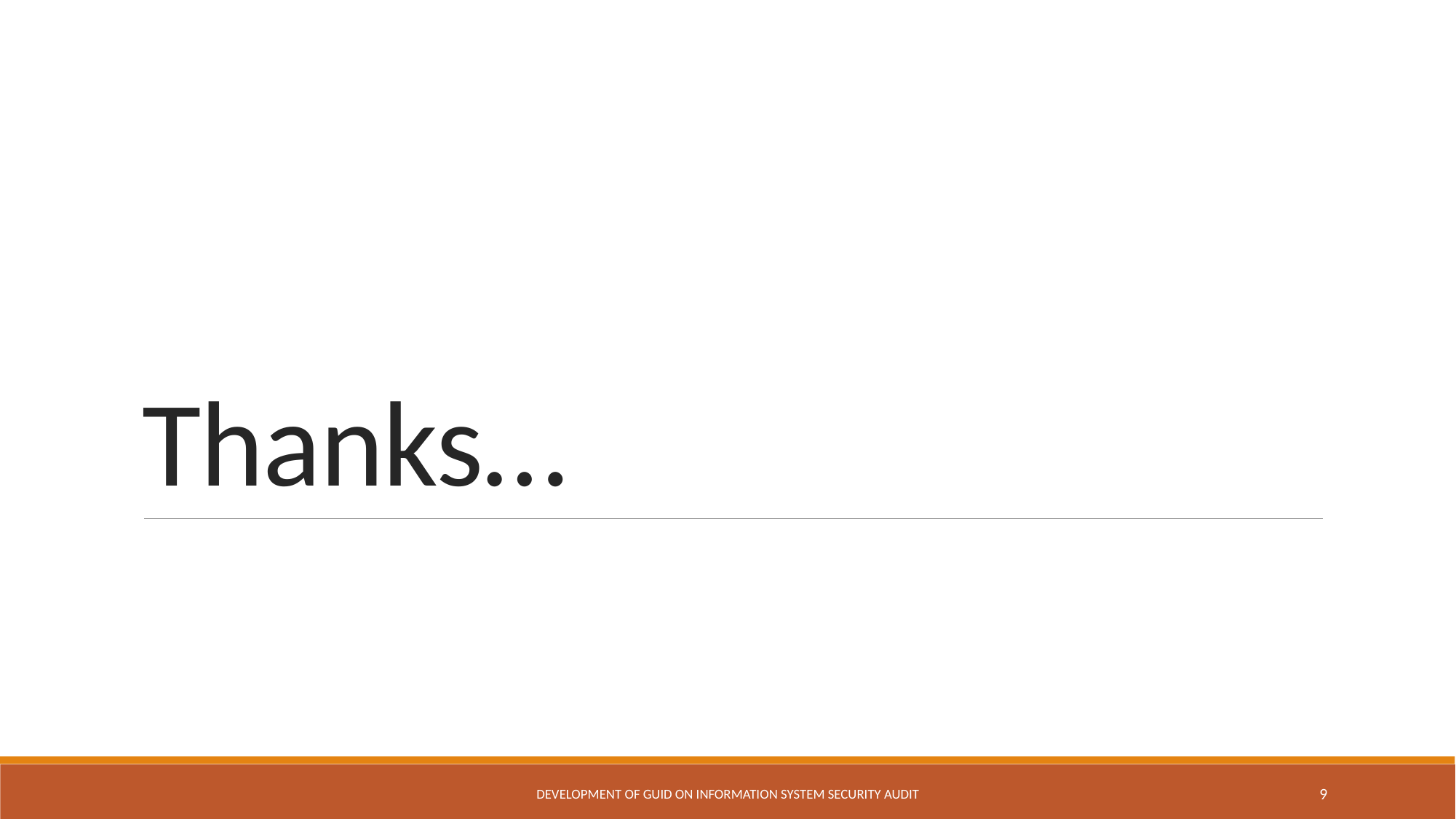

# Thanks…

Development of GUID on Information System Security Audit
9